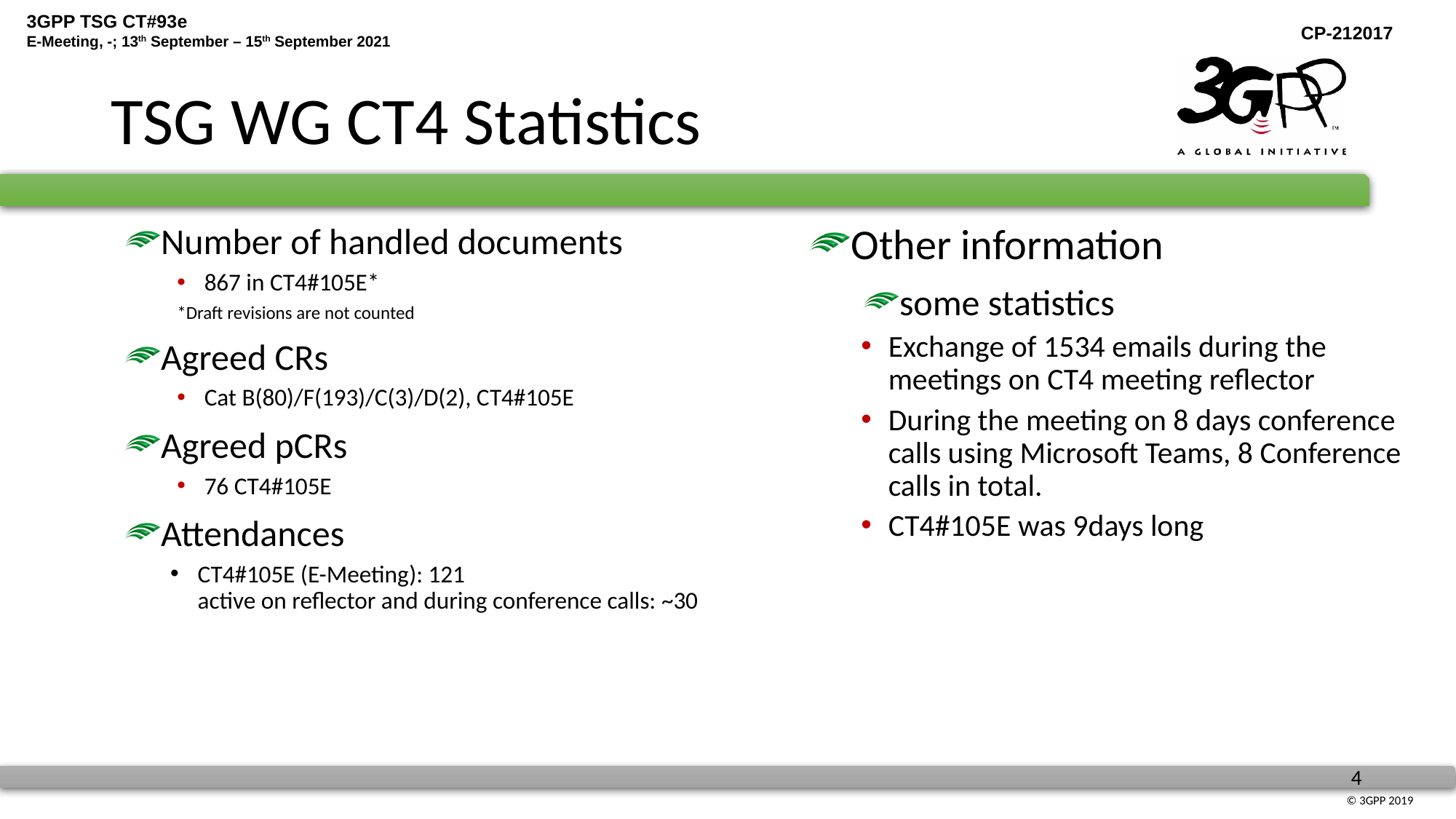

# TSG WG CT4 Statistics
Number of handled documents
867 in CT4#105E*
*Draft revisions are not counted
Agreed CRs
Cat B(80)/F(193)/C(3)/D(2), CT4#105E
Agreed pCRs
76 CT4#105E
Attendances
CT4#105E (E-Meeting): 121
active on reflector and during conference calls: ~30

Other information
some statistics
Exchange of 1534 emails during the meetings on CT4 meeting reflector
During the meeting on 8 days conference calls using Microsoft Teams, 8 Conference calls in total.
CT4#105E was 9days long